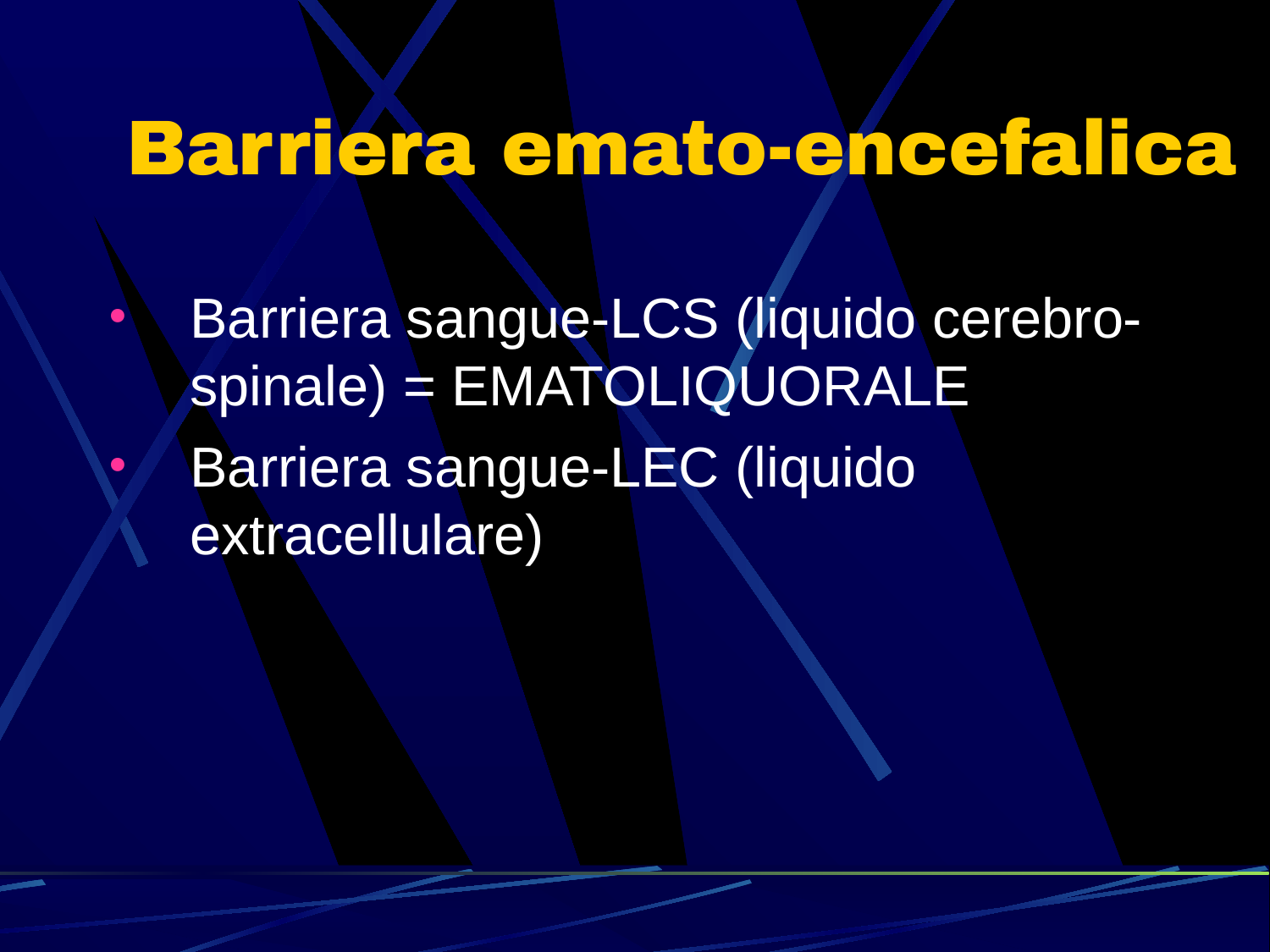

Barriera emato-encefalica
Barriera sangue-LCS (liquido cerebro-spinale) = EMATOLIQUORALE
Barriera sangue-LEC (liquido extracellulare)